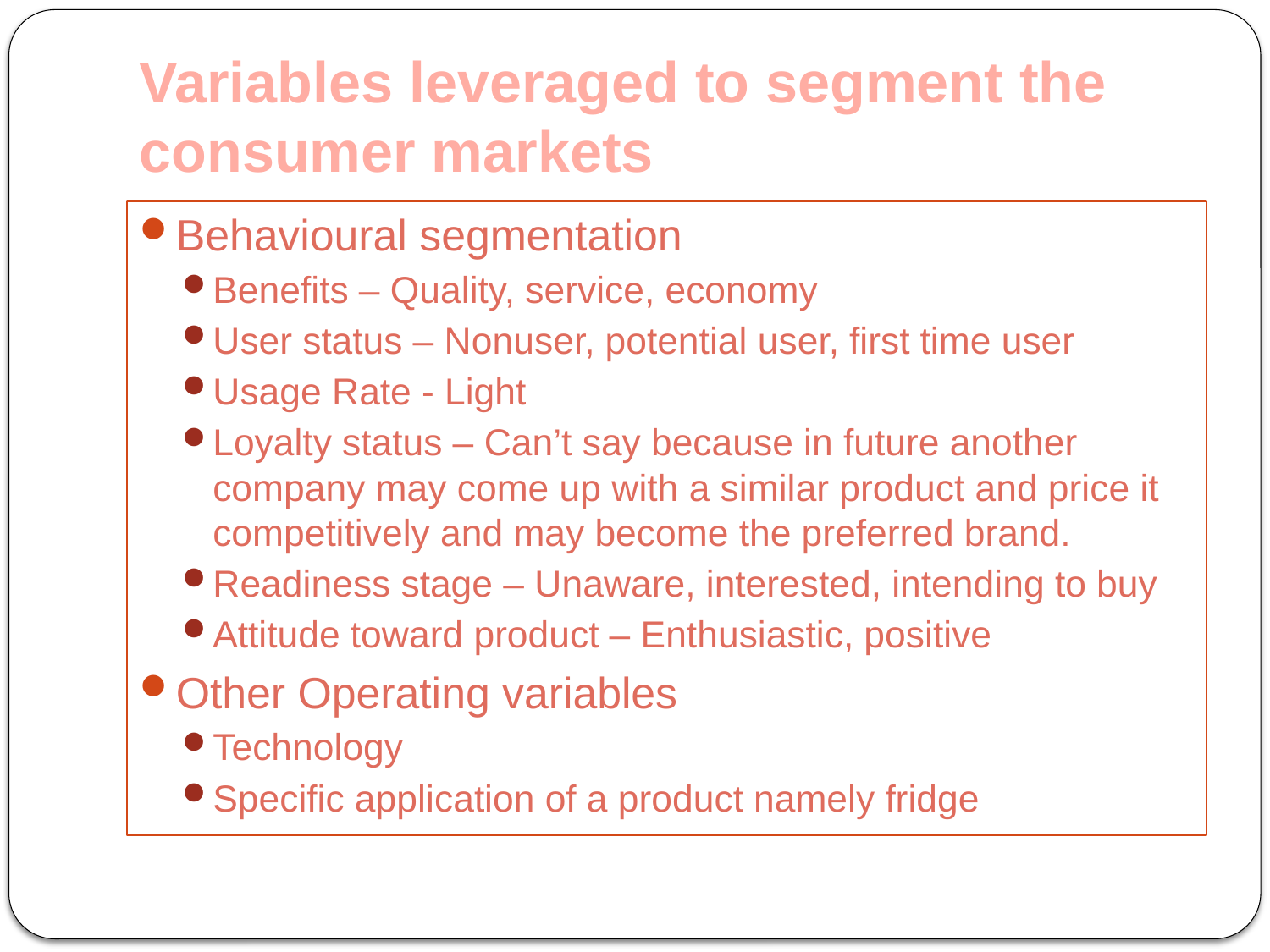

# Variables leveraged to segment the consumer markets
Behavioural segmentation
Benefits – Quality, service, economy
User status – Nonuser, potential user, first time user
Usage Rate - Light
Loyalty status – Can’t say because in future another company may come up with a similar product and price it competitively and may become the preferred brand.
Readiness stage – Unaware, interested, intending to buy
Attitude toward product – Enthusiastic, positive
Other Operating variables
Technology
Specific application of a product namely fridge